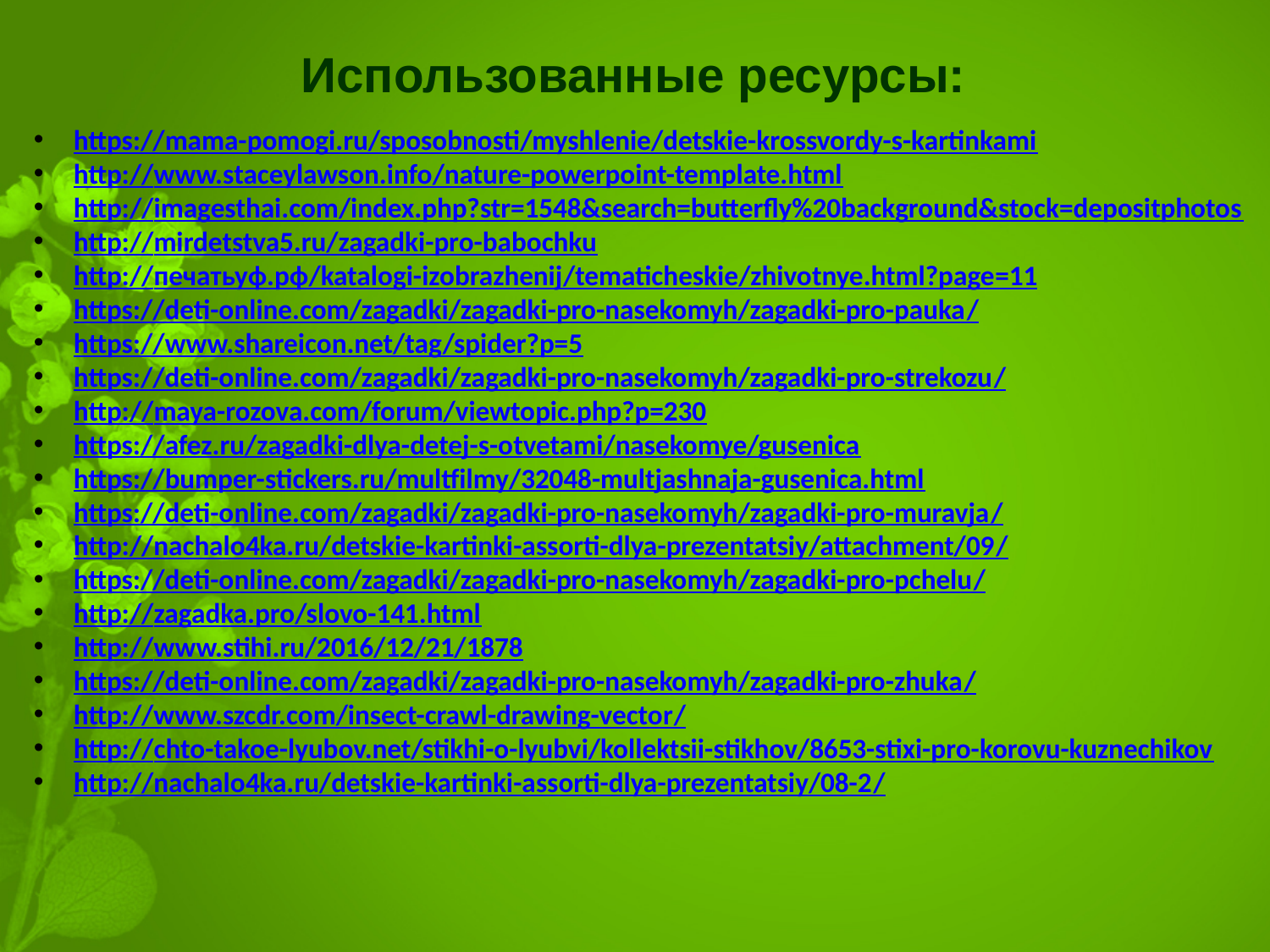

Использованные ресурсы:
https://mama-pomogi.ru/sposobnosti/myshlenie/detskie-krossvordy-s-kartinkami
http://www.staceylawson.info/nature-powerpoint-template.html
http://imagesthai.com/index.php?str=1548&search=butterfly%20background&stock=depositphotos
http://mirdetstva5.ru/zagadki-pro-babochku
http://печатьуф.рф/katalogi-izobrazhenij/tematicheskie/zhivotnye.html?page=11
https://deti-online.com/zagadki/zagadki-pro-nasekomyh/zagadki-pro-pauka/
https://www.shareicon.net/tag/spider?p=5
https://deti-online.com/zagadki/zagadki-pro-nasekomyh/zagadki-pro-strekozu/
http://maya-rozova.com/forum/viewtopic.php?p=230
https://afez.ru/zagadki-dlya-detej-s-otvetami/nasekomye/gusenica
https://bumper-stickers.ru/multfilmy/32048-multjashnaja-gusenica.html
https://deti-online.com/zagadki/zagadki-pro-nasekomyh/zagadki-pro-muravja/
http://nachalo4ka.ru/detskie-kartinki-assorti-dlya-prezentatsiy/attachment/09/
https://deti-online.com/zagadki/zagadki-pro-nasekomyh/zagadki-pro-pchelu/
http://zagadka.pro/slovo-141.html
http://www.stihi.ru/2016/12/21/1878
https://deti-online.com/zagadki/zagadki-pro-nasekomyh/zagadki-pro-zhuka/
http://www.szcdr.com/insect-crawl-drawing-vector/
http://chto-takoe-lyubov.net/stikhi-o-lyubvi/kollektsii-stikhov/8653-stixi-pro-korovu-kuznechikov
http://nachalo4ka.ru/detskie-kartinki-assorti-dlya-prezentatsiy/08-2/